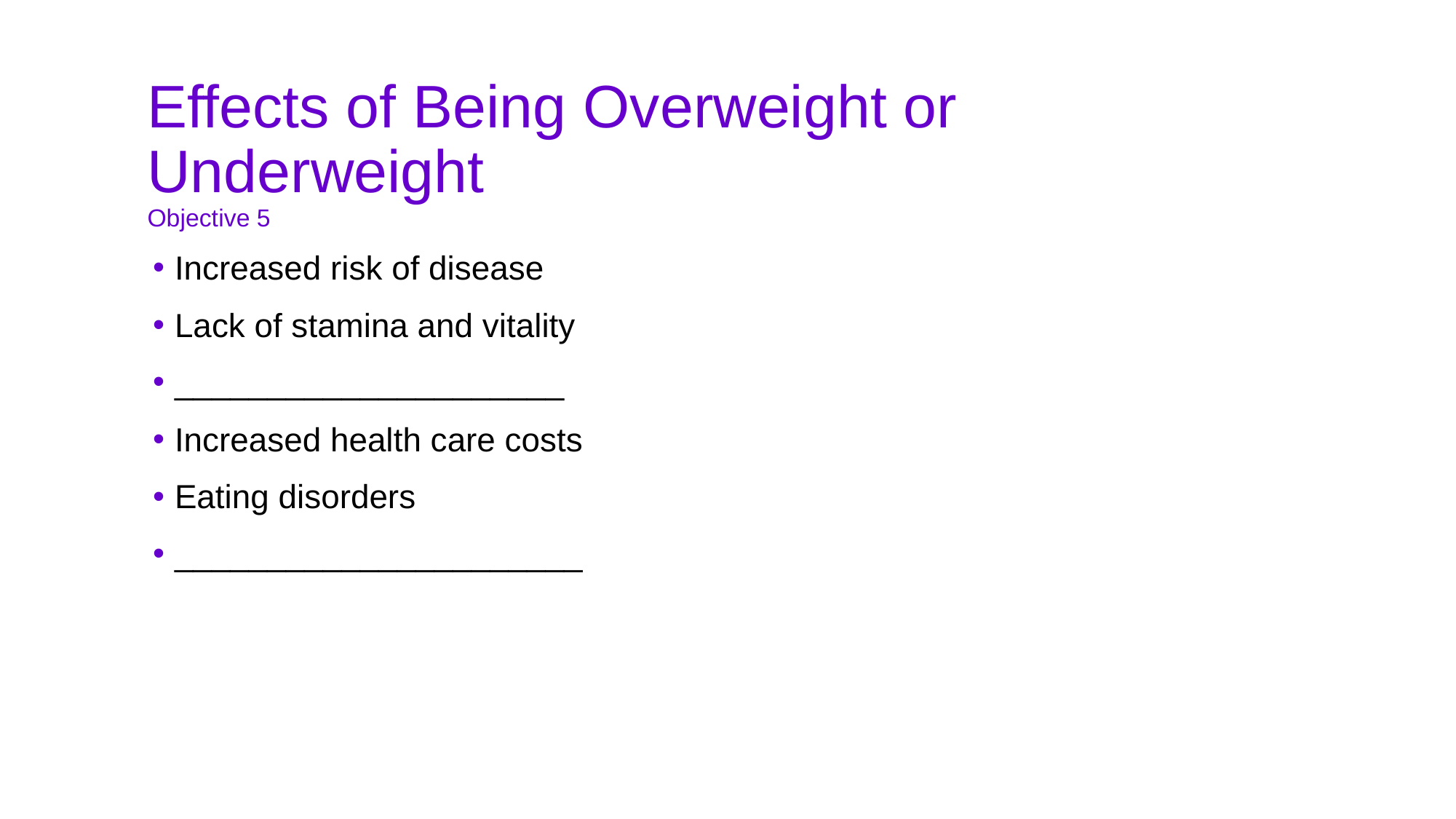

# Effects of Being Overweight or Underweight Objective 5
Increased risk of disease
Lack of stamina and vitality
_____________________
Increased health care costs
Eating disorders
______________________